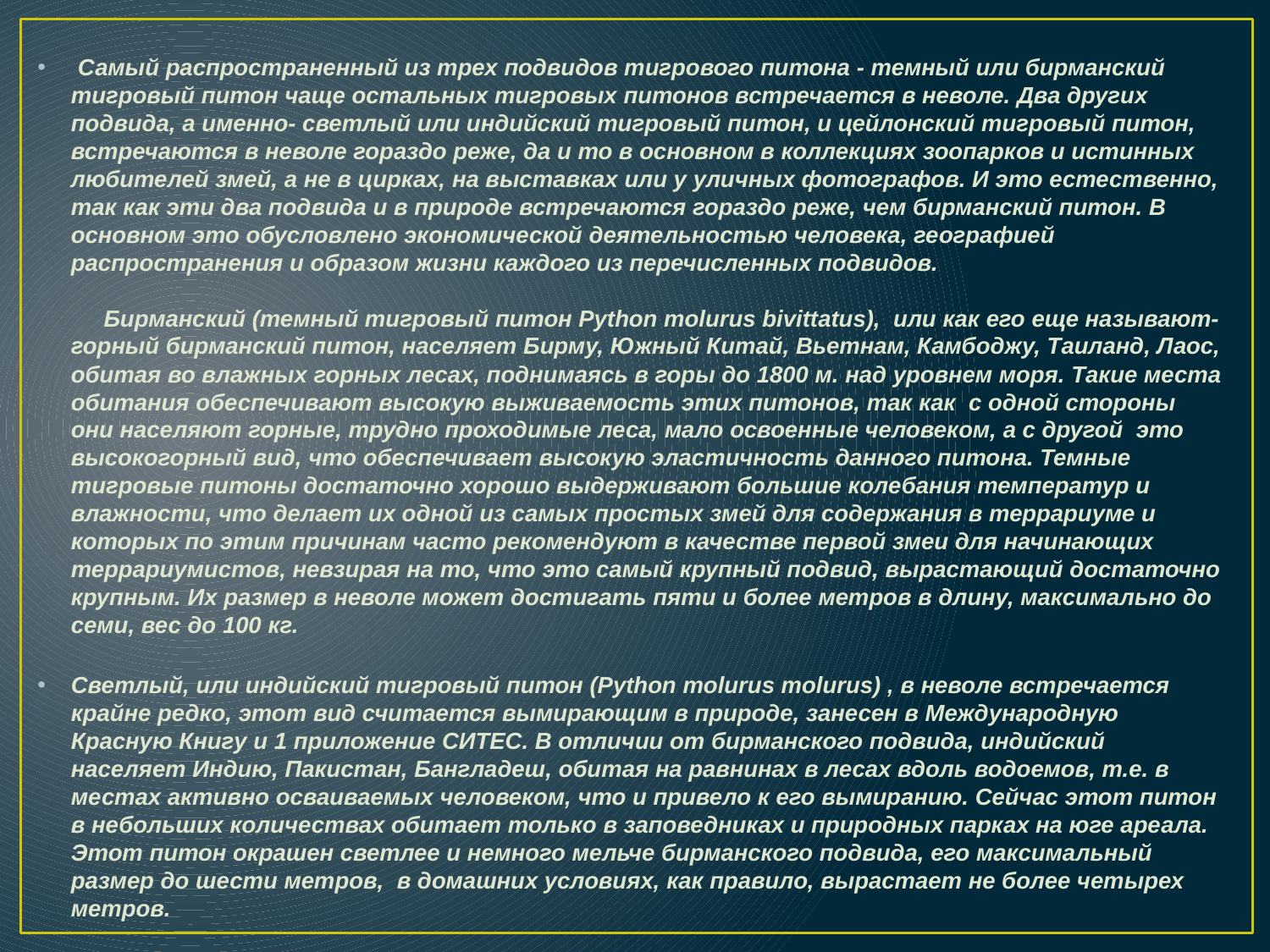

Самый распространенный из трех подвидов тигрового питона - темный или бирманский тигровый питон чаще остальных тигровых питонов встречается в неволе. Два других подвида, а именно- светлый или индийский тигровый питон, и цейлонский тигровый питон, встречаются в неволе гораздо реже, да и то в основном в коллекциях зоопарков и истинных любителей змей, а не в цирках, на выставках или у уличных фотографов. И это естественно, так как эти два подвида и в природе встречаются гораздо реже, чем бирманский питон. В основном это обусловлено экономической деятельностью человека, географией распространения и образом жизни каждого из перечисленных подвидов.
    
     Бирманский (темный тигровый питон Python molurus bivittatus),  или как его еще называют- горный бирманский питон, населяет Бирму, Южный Китай, Вьетнам, Камбоджу, Таиланд, Лаос, обитая во влажных горных лесах, поднимаясь в горы до 1800 м. над уровнем моря. Такие места обитания обеспечивают высокую выживаемость этих питонов, так как  с одной стороны они населяют горные, трудно проходимые леса, мало освоенные человеком, а с другой  это высокогорный вид, что обеспечивает высокую эластичность данного питона. Темные тигровые питоны достаточно хорошо выдерживают большие колебания температур и влажности, что делает их одной из самых простых змей для содержания в террариуме и которых по этим причинам часто рекомендуют в качестве первой змеи для начинающих террариумистов, невзирая на то, что это самый крупный подвид, вырастающий достаточно крупным. Их размер в неволе может достигать пяти и более метров в длину, максимально до семи, вес до 100 кг.
Светлый, или индийский тигровый питон (Python molurus molurus) , в неволе встречается крайне редко, этот вид считается вымирающим в природе, занесен в Международную Красную Книгу и 1 приложение СИТЕС. В отличии от бирманского подвида, индийский населяет Индию, Пакистан, Бангладеш, обитая на равнинах в лесах вдоль водоемов, т.е. в местах активно осваиваемых человеком, что и привело к его вымиранию. Сейчас этот питон в небольших количествах обитает только в заповедниках и природных парках на юге ареала. Этот питон окрашен светлее и немного мельче бирманского подвида, его максимальный размер до шести метров,  в домашних условиях, как правило, вырастает не более четырех метров.